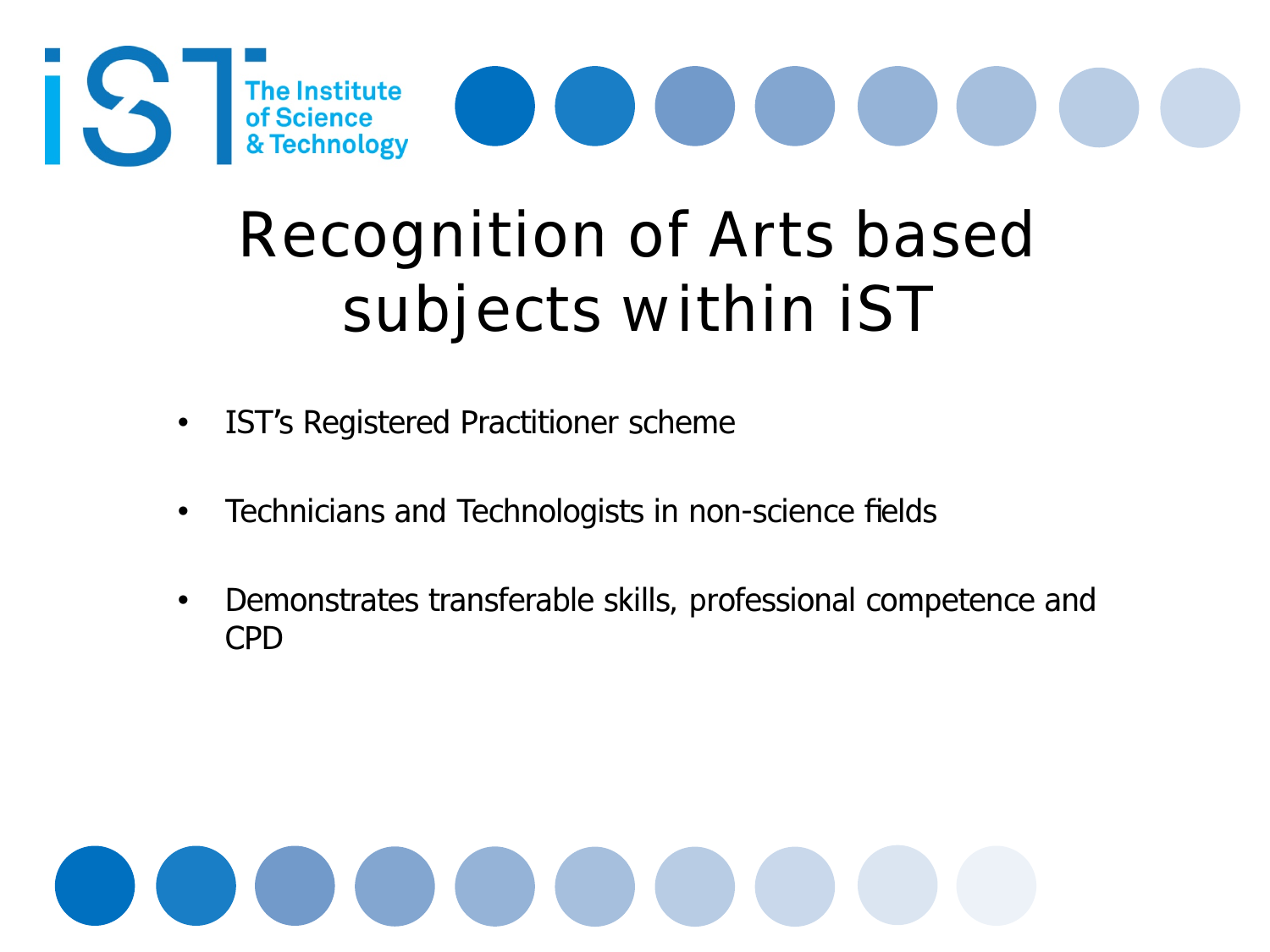

# Recognition of Arts based subjects within iST
IST’s Registered Practitioner scheme

Technicians and Technologists in non-science fields

Demonstrates transferable skills, professional competence and CPD